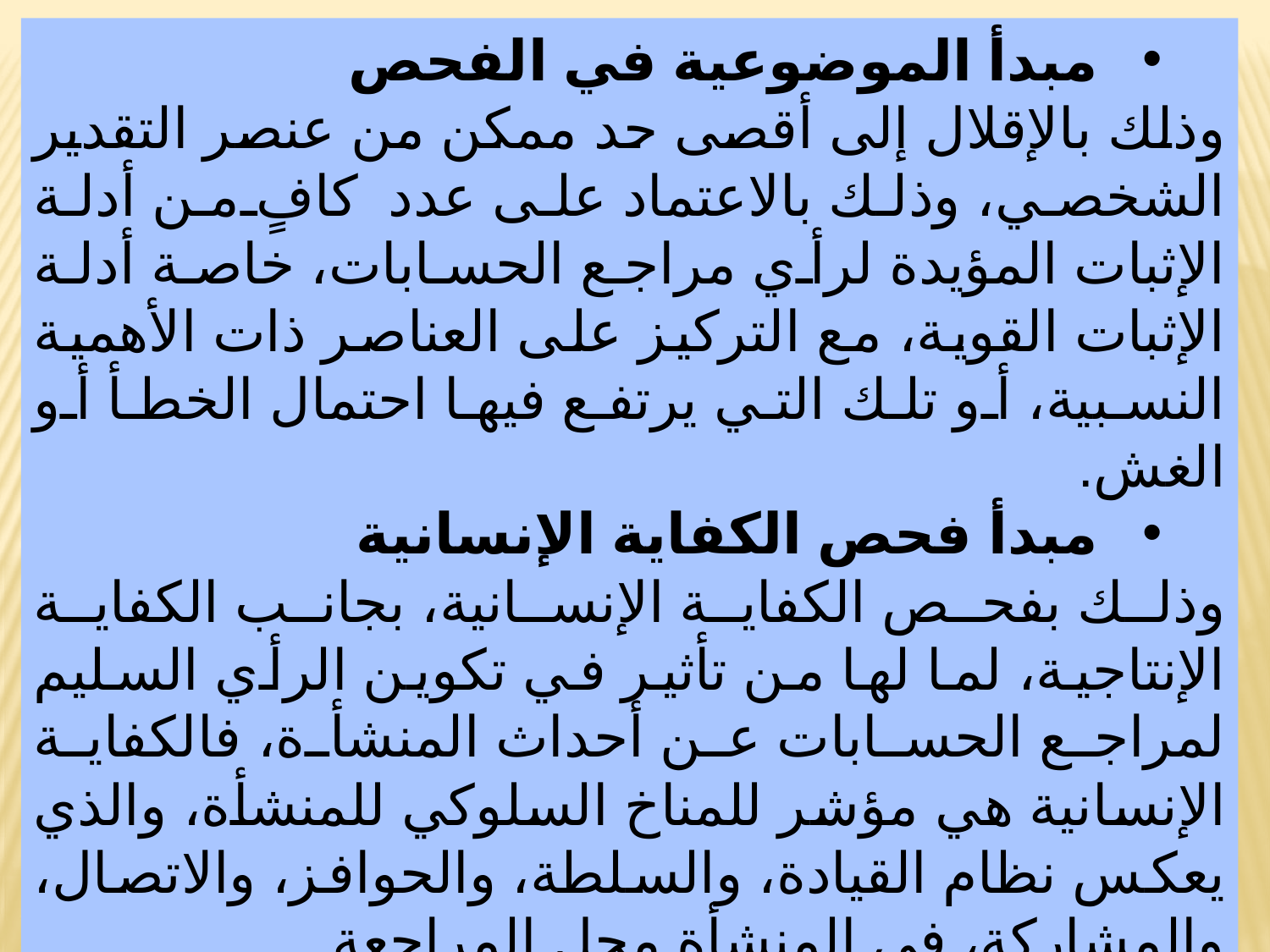

مبدأ الموضوعية في الفحص
وذلك بالإقلال إلى أقصى حد ممكن من عنصر التقدير الشخصي، وذلك بالاعتماد على عدد كافٍ من أدلة الإثبات المؤيدة لرأي مراجع الحسابات، خاصة أدلة الإثبات القوية، مع التركيز على العناصر ذات الأهمية النسبية، أو تلك التي يرتفع فيها احتمال الخطأ أو الغش.
مبدأ فحص الكفاية الإنسانية
وذلك بفحص الكفاية الإنسانية، بجانب الكفاية الإنتاجية، لما لها من تأثير في تكوين الرأي السليم لمراجع الحسابات عن أحداث المنشأة، فالكفاية الإنسانية هي مؤشر للمناخ السلوكي للمنشأة، والذي يعكس نظام القيادة، والسلطة، والحوافز، والاتصال، والمشاركة، في المنشأة محل المراجعة.